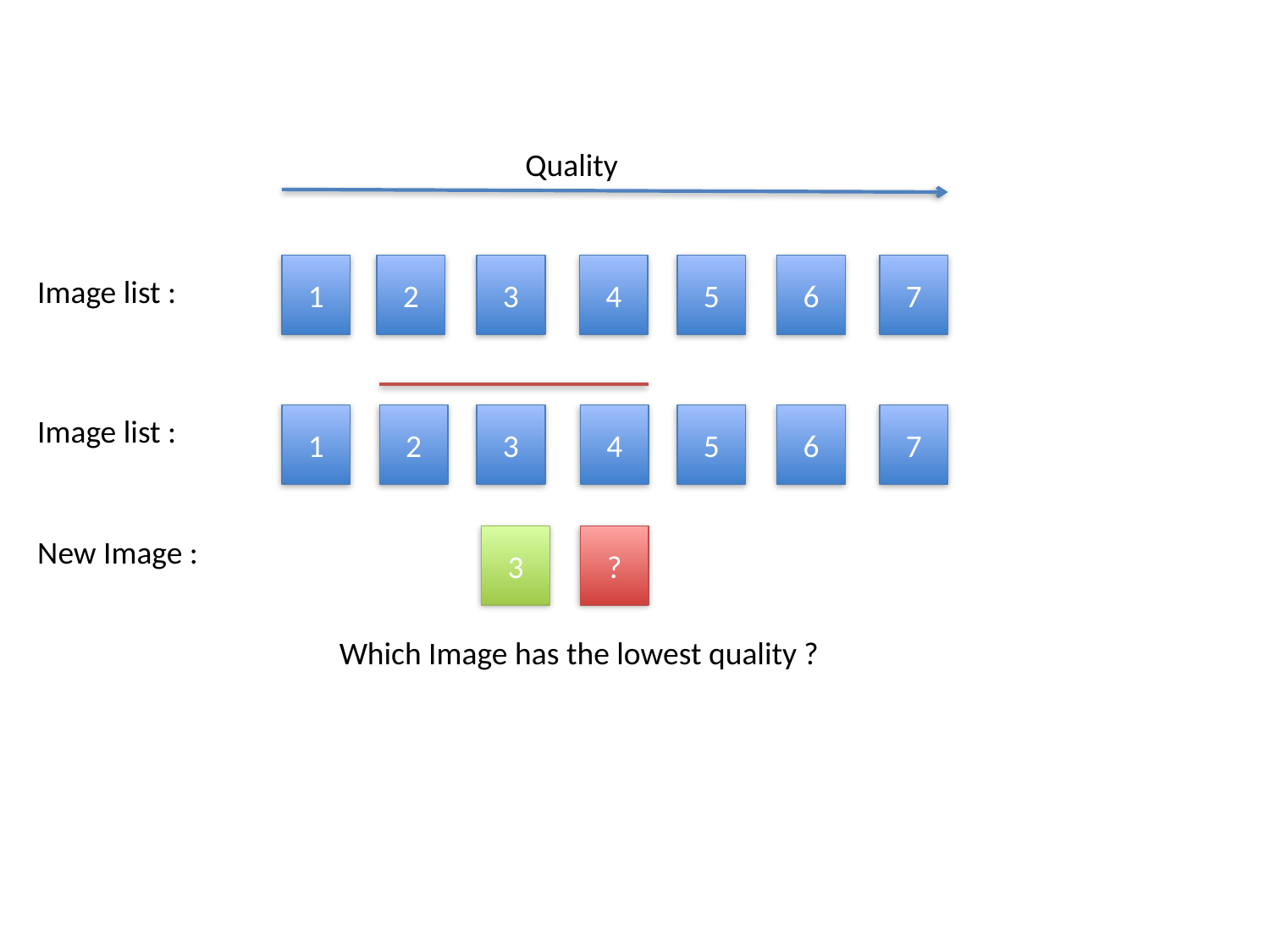

Quality
1
2
3
4
5
6
7
Image list :
Image list :
1
2
3
4
5
6
7
New Image :
3
?
Which Image has the lowest quality ?